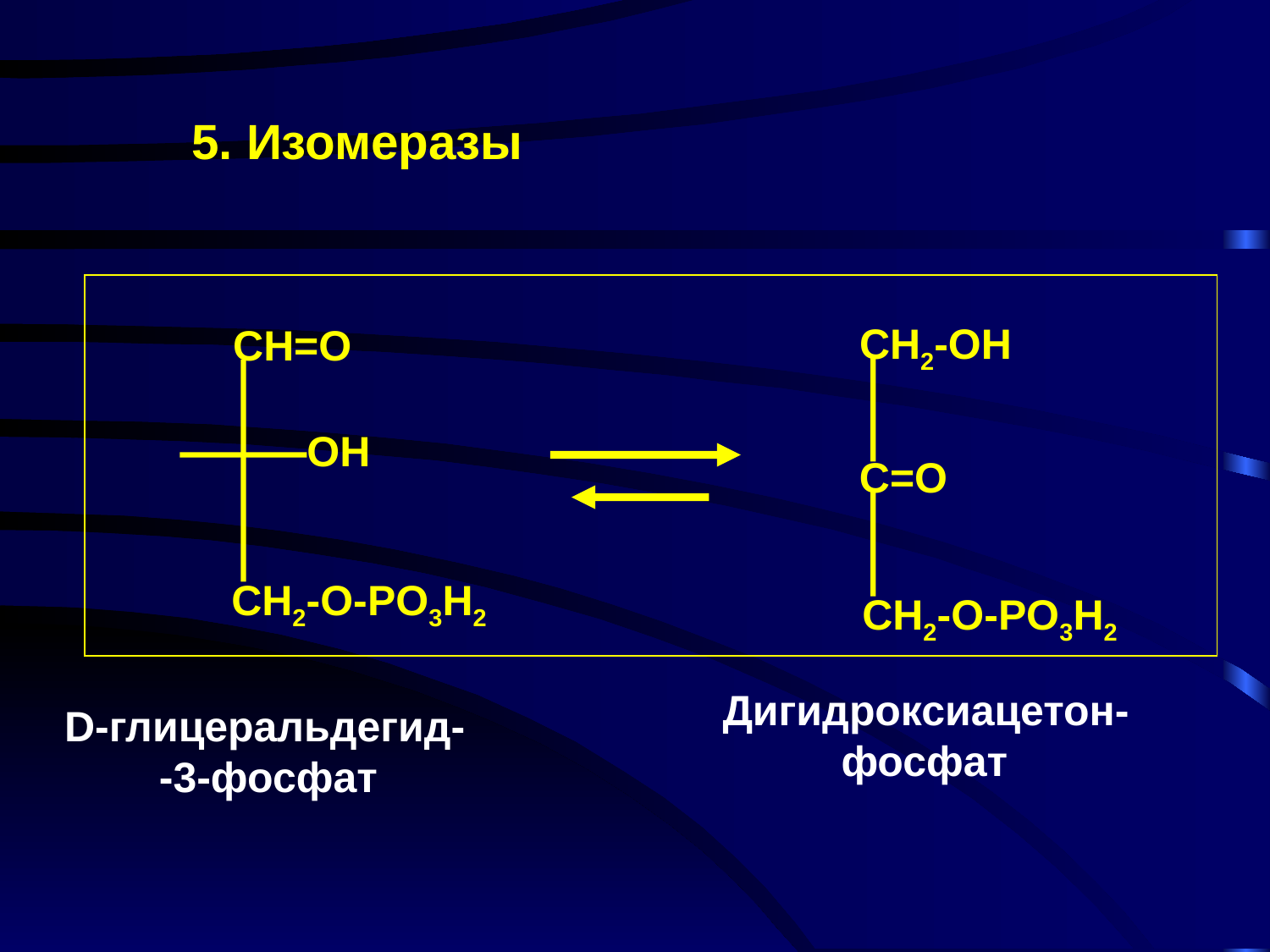

5. Изомеразы

CH2-OH
CH=O

OH
C=O

CH2-O-PO3H2
CH2-O-PO3H2
Дигидроксиацетон-
          фосфат
D-глицеральдегид-
        -3-фосфат